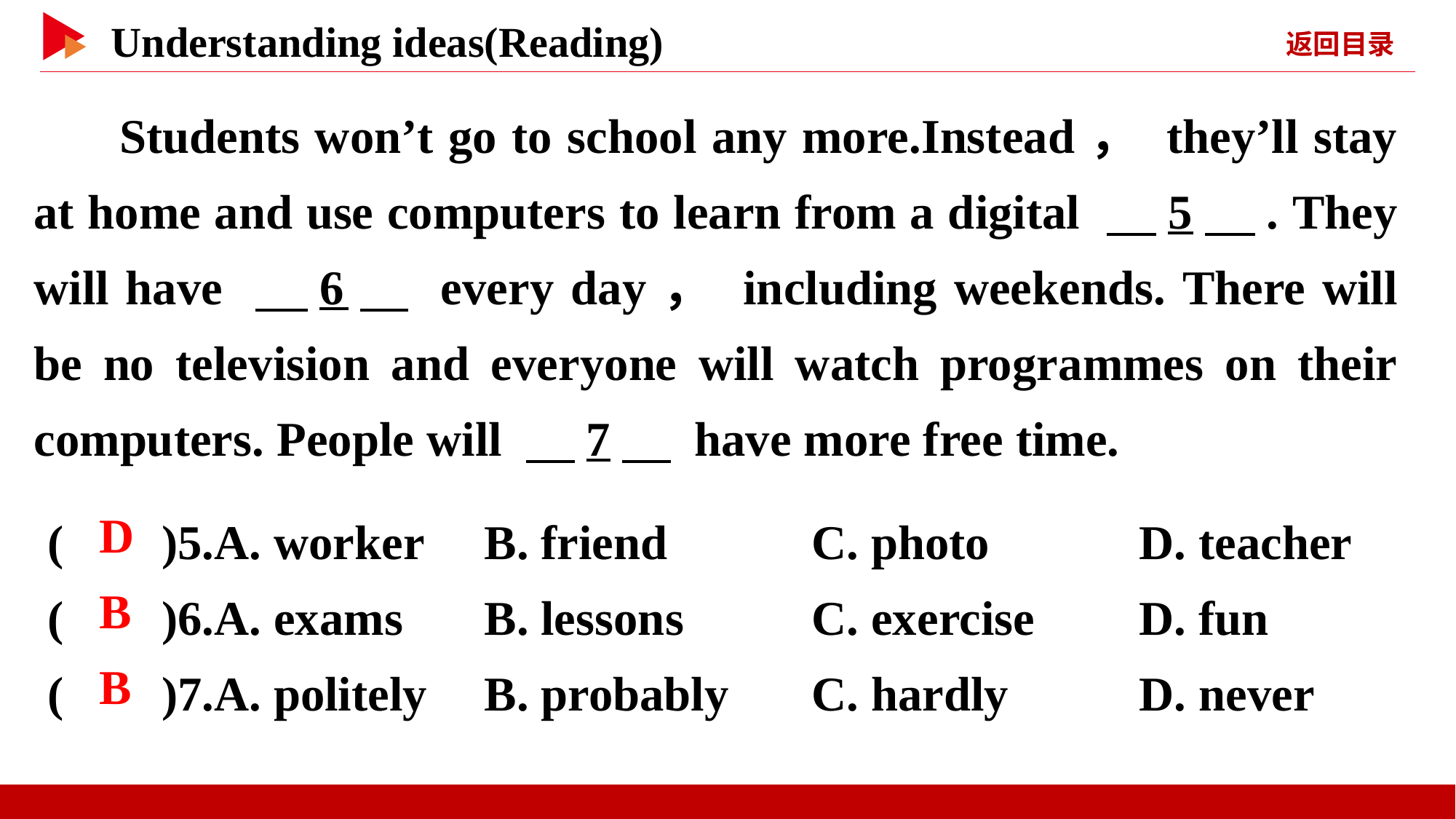

Students won’t go to school any more.Instead， they’ll stay at home and use computers to learn from a digital 　5　. They will have 　6　 every day， including weekends. There will be no television and everyone will watch programmes on their computers. People will 　7　 have more free time.
(        )5.A. worker 	B. friend		C. photo		D. teacher
(        )6.A. exams	B. lessons		C. exercise 	D. fun
(        )7.A. politely	B. probably 	C. hardly 		D. never
   D
   B
   B